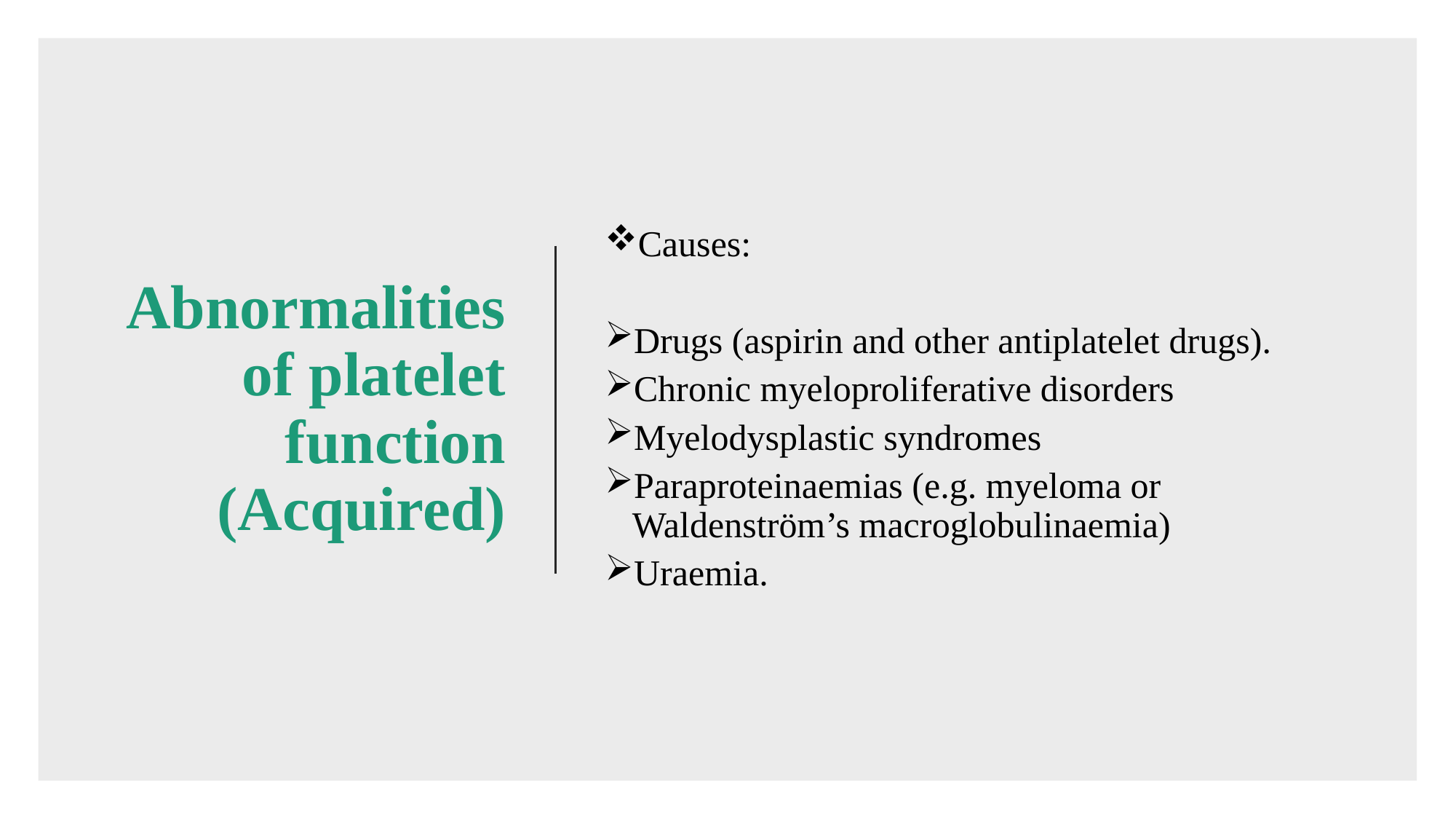

# Abnormalities of platelet function (Acquired)
Causes:

Drugs (aspirin and other antiplatelet drugs).
Chronic myeloproliferative disorders
Myelodysplastic syndromes
Paraproteinaemias (e.g. myeloma or Waldenström’s macroglobulinaemia)
Uraemia.